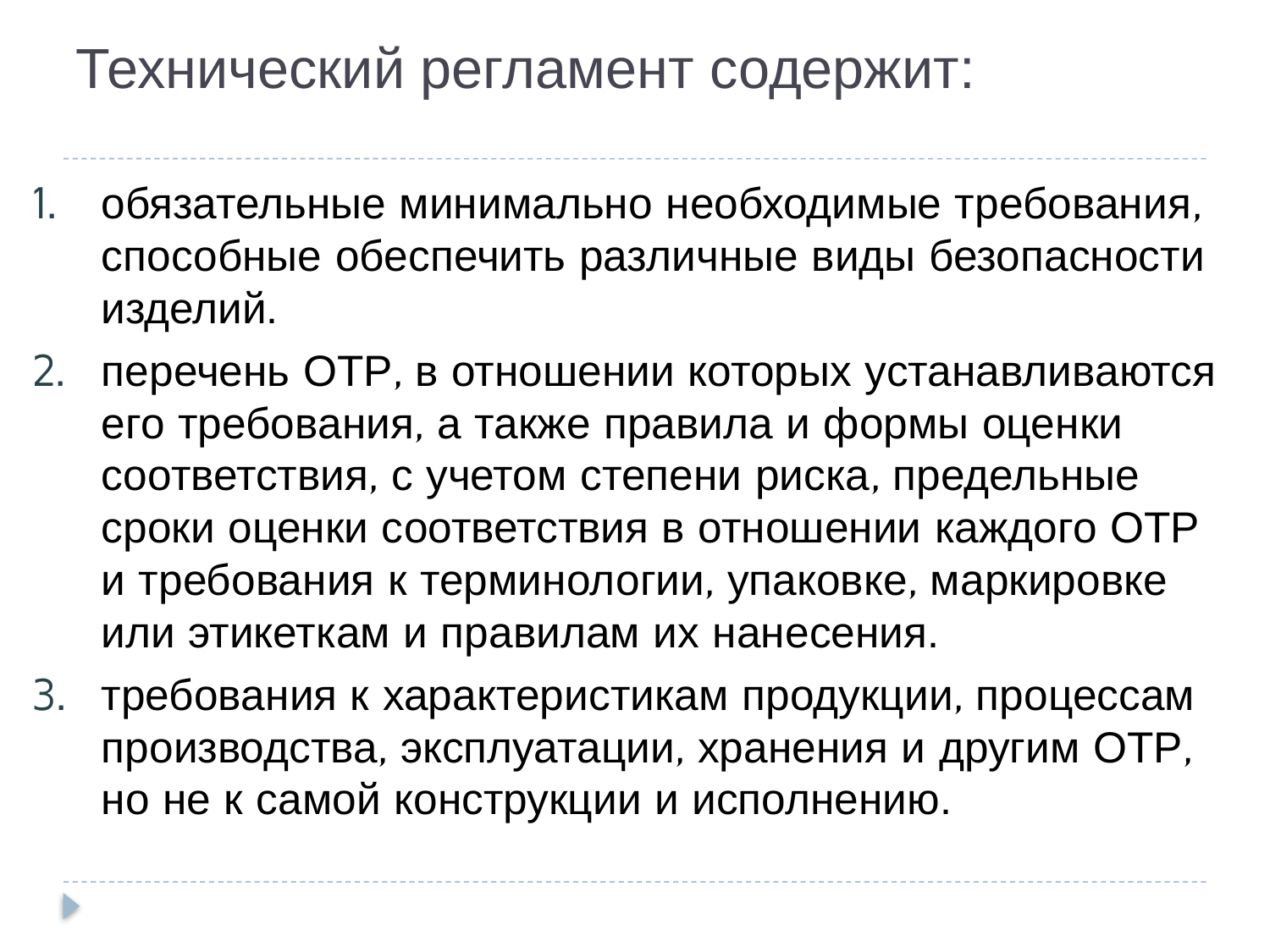

# Технический регламент содержит:
обязательные минимально необходимые требования, способные обеспечить различные виды безопасности изделий.
перечень ОТР, в отношении которых устанавливаются его требования, а также правила и формы оценки соответствия, с учетом степени риска, предельные сроки оценки соответствия в отношении каждого ОТР и требования к терминологии, упаковке, маркировке или этикеткам и правилам их нанесения.
требования к характеристикам продукции, процессам производства, эксплуатации, хранения и другим ОТР, но не к самой конструкции и исполнению.